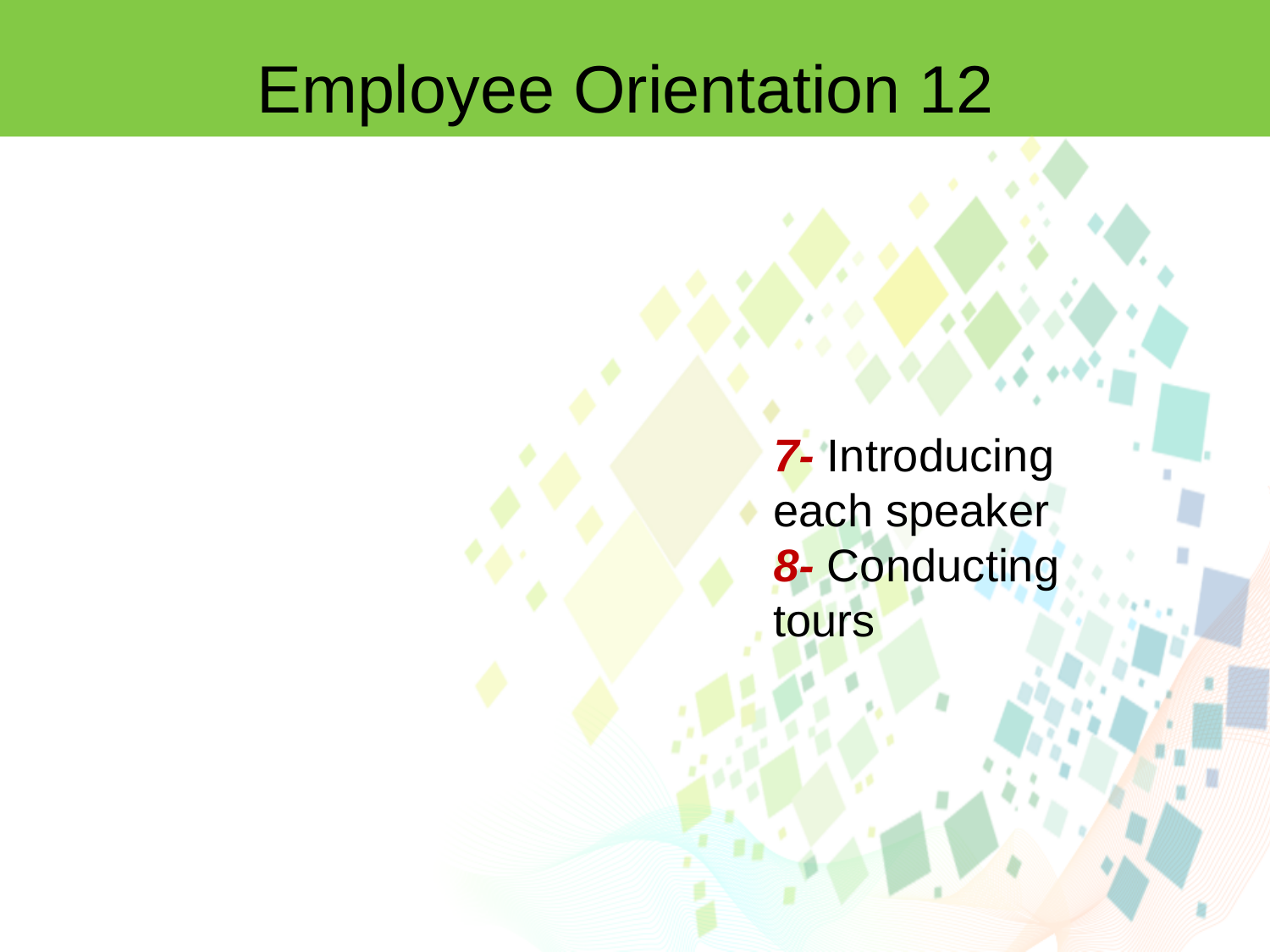

Employee Orientation 12
7- Introducing each speaker
8- Conducting tours